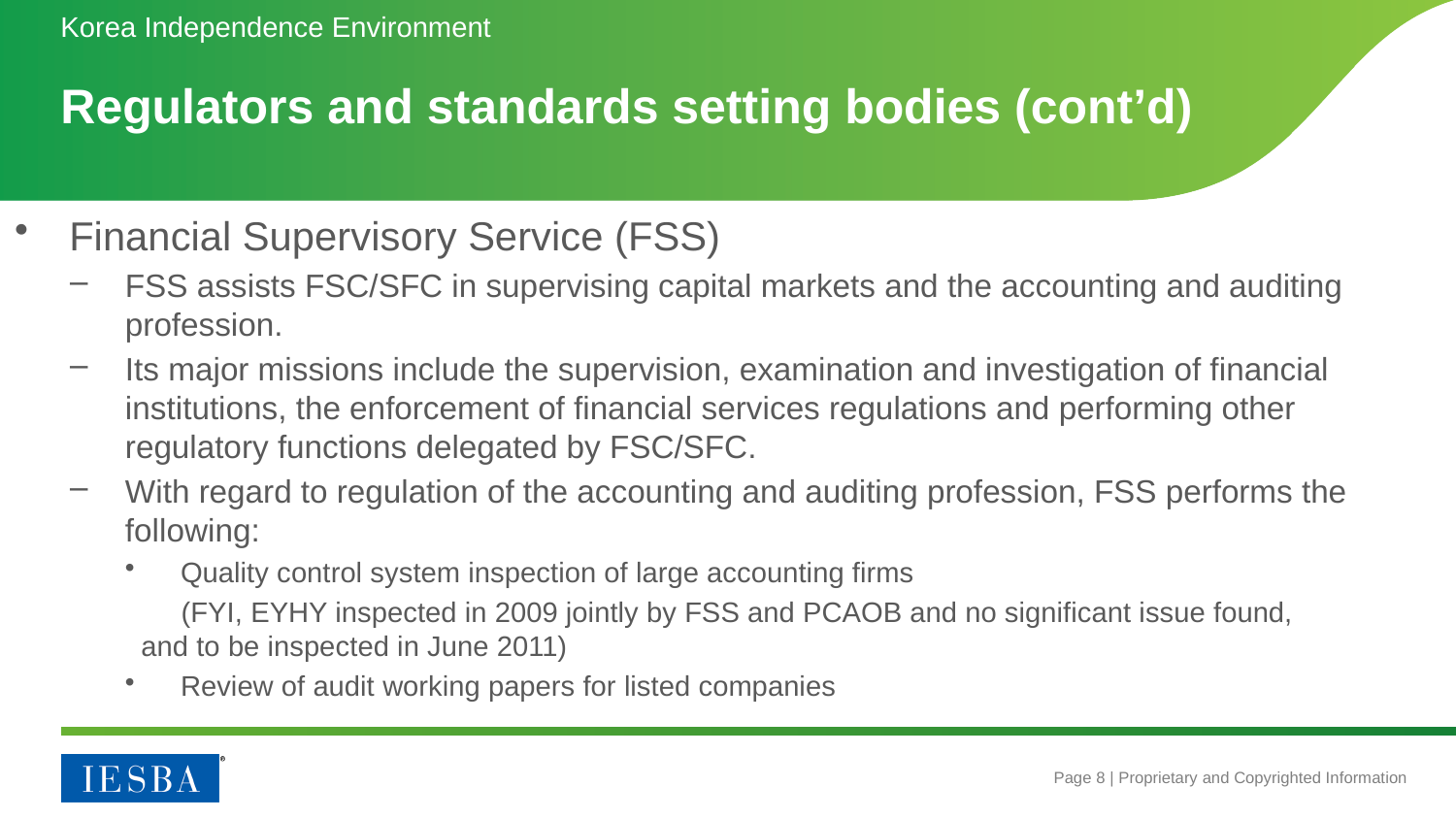

Korea Independence Environment

# Regulators and standards setting bodies (cont’d)
Financial Supervisory Service (FSS)
FSS assists FSC/SFC in supervising capital markets and the accounting and auditing profession.
Its major missions include the supervision, examination and investigation of financial institutions, the enforcement of financial services regulations and performing other regulatory functions delegated by FSC/SFC.
With regard to regulation of the accounting and auditing profession, FSS performs the following:
Quality control system inspection of large accounting firms
       (FYI, EYHY inspected in 2009 jointly by FSS and PCAOB and no significant issue found,              	   and to be inspected in June 2011)
Review of audit working papers for listed companies